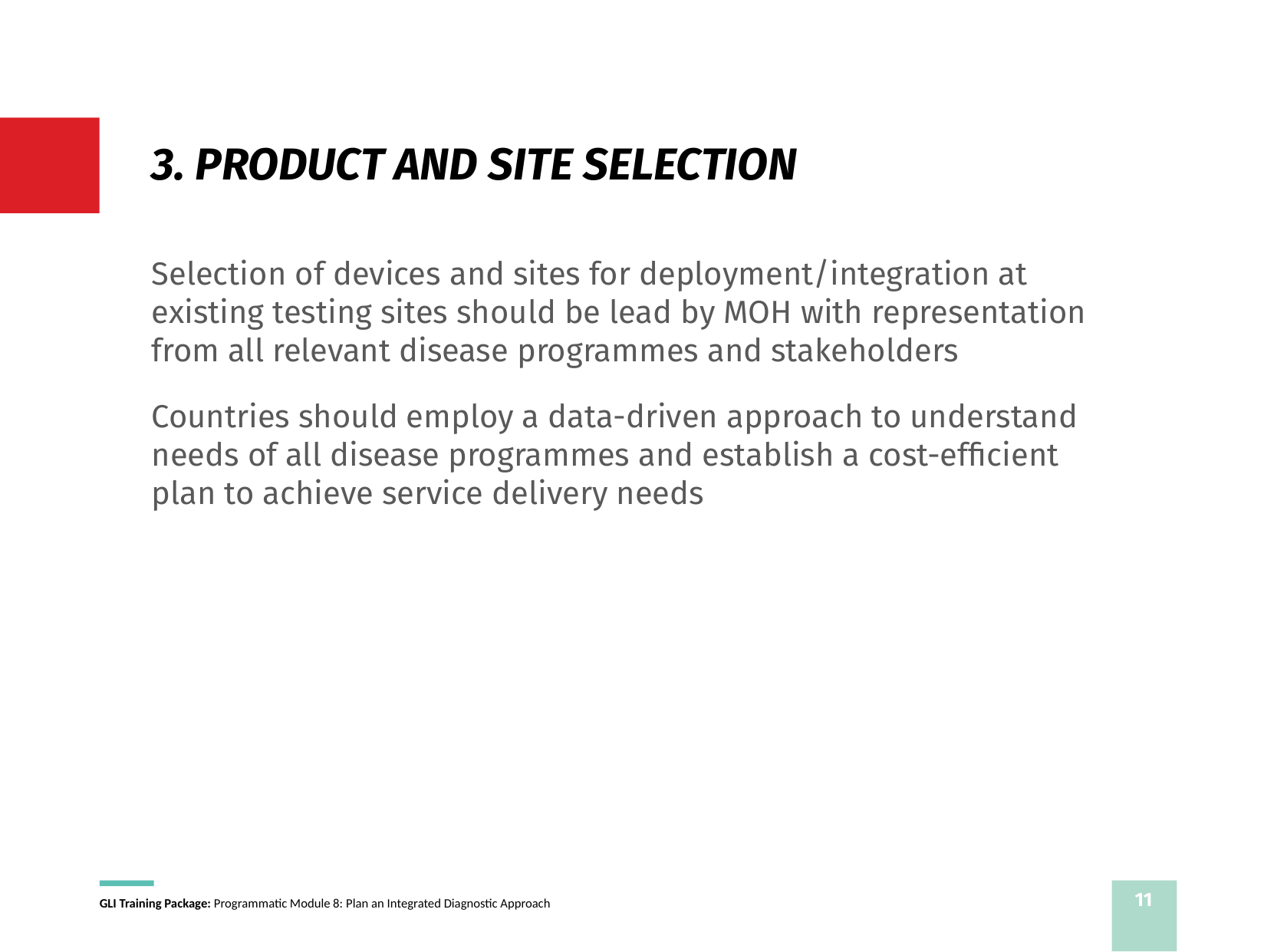

# 3. PRODUCT AND SITE SELECTION
Selection of devices and sites for deployment/integration at existing testing sites should be lead by MOH with representation from all relevant disease programmes and stakeholders
Countries should employ a data-driven approach to understand needs of all disease programmes and establish a cost-efficient plan to achieve service delivery needs